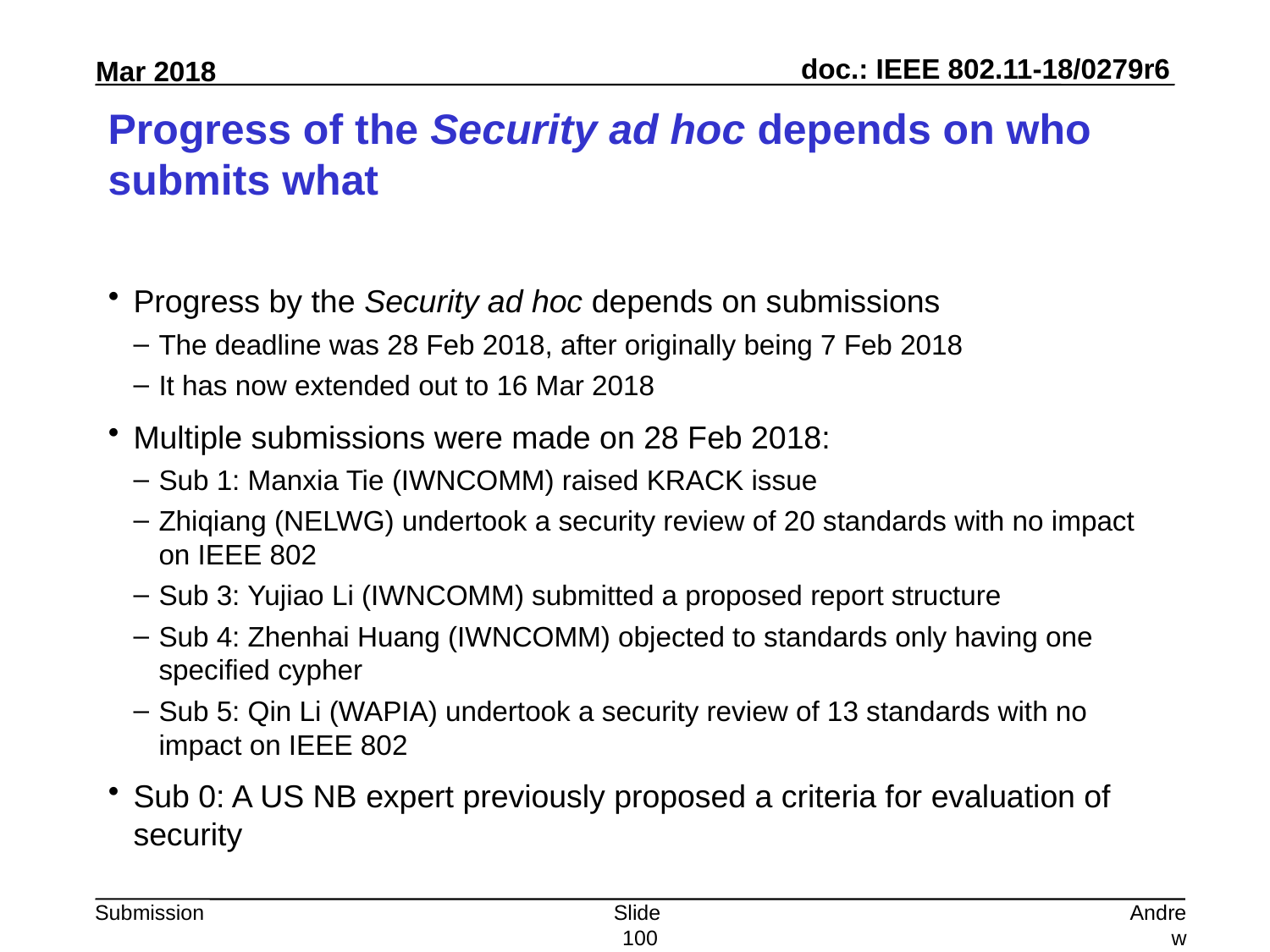

# Progress of the Security ad hoc depends on who submits what
Progress by the Security ad hoc depends on submissions
The deadline was 28 Feb 2018, after originally being 7 Feb 2018
It has now extended out to 16 Mar 2018
Multiple submissions were made on 28 Feb 2018:
Sub 1: Manxia Tie (IWNCOMM) raised KRACK issue
Zhiqiang (NELWG) undertook a security review of 20 standards with no impact on IEEE 802
Sub 3: Yujiao Li (IWNCOMM) submitted a proposed report structure
Sub 4: Zhenhai Huang (IWNCOMM) objected to standards only having one specified cypher
Sub 5: Qin Li (WAPIA) undertook a security review of 13 standards with no impact on IEEE 802
Sub 0: A US NB expert previously proposed a criteria for evaluation of security
Slide 100
Andrew Myles, Cisco